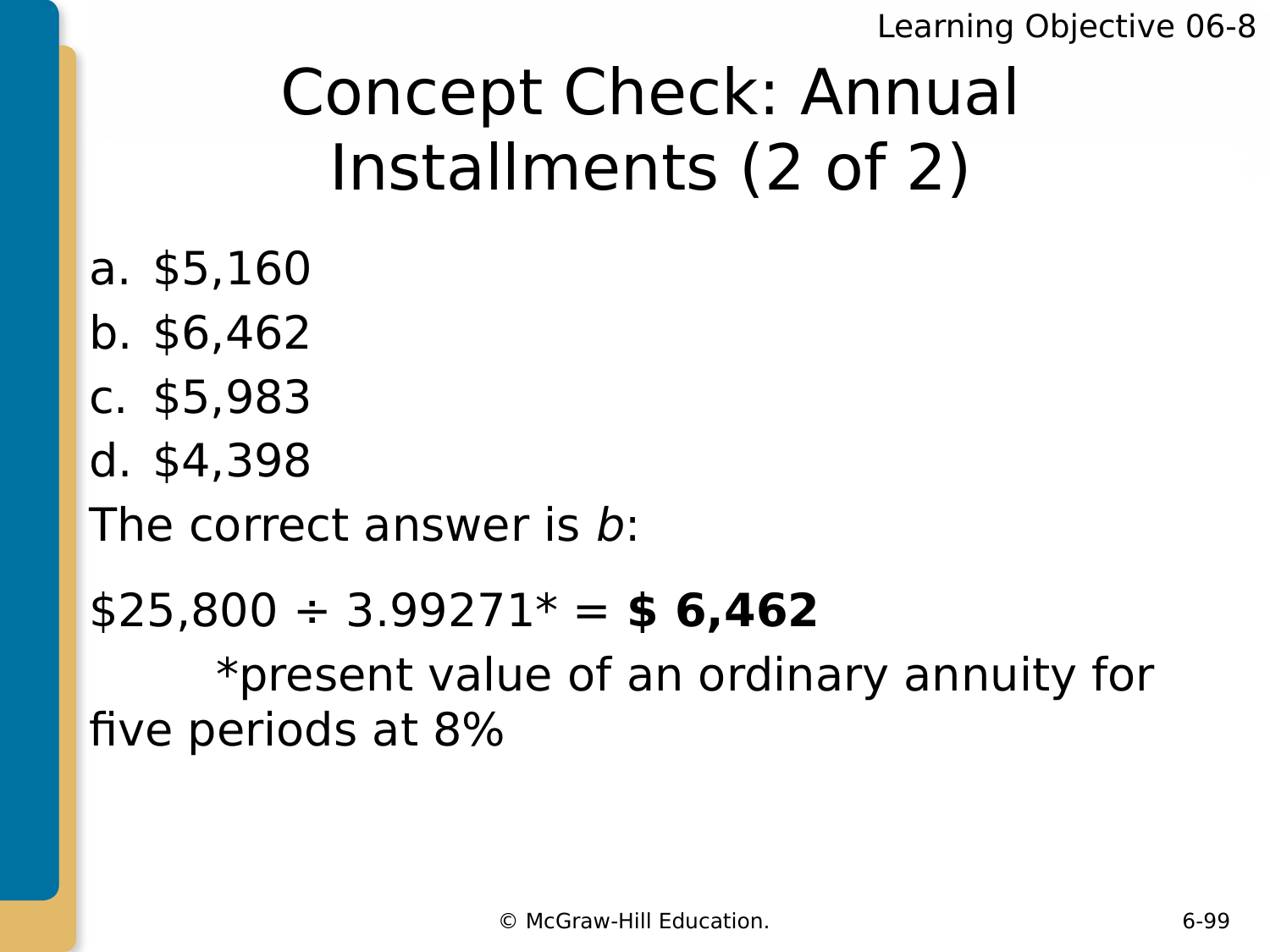

Learning Objective 06-8
# Concept Check: Annual Installments (2 of 2)
$5,160
$6,462
$5,983
$4,398
The correct answer is b:
$25,800 ÷ 3.99271* = $ 6,462
	*present value of an ordinary annuity for five periods at 8%